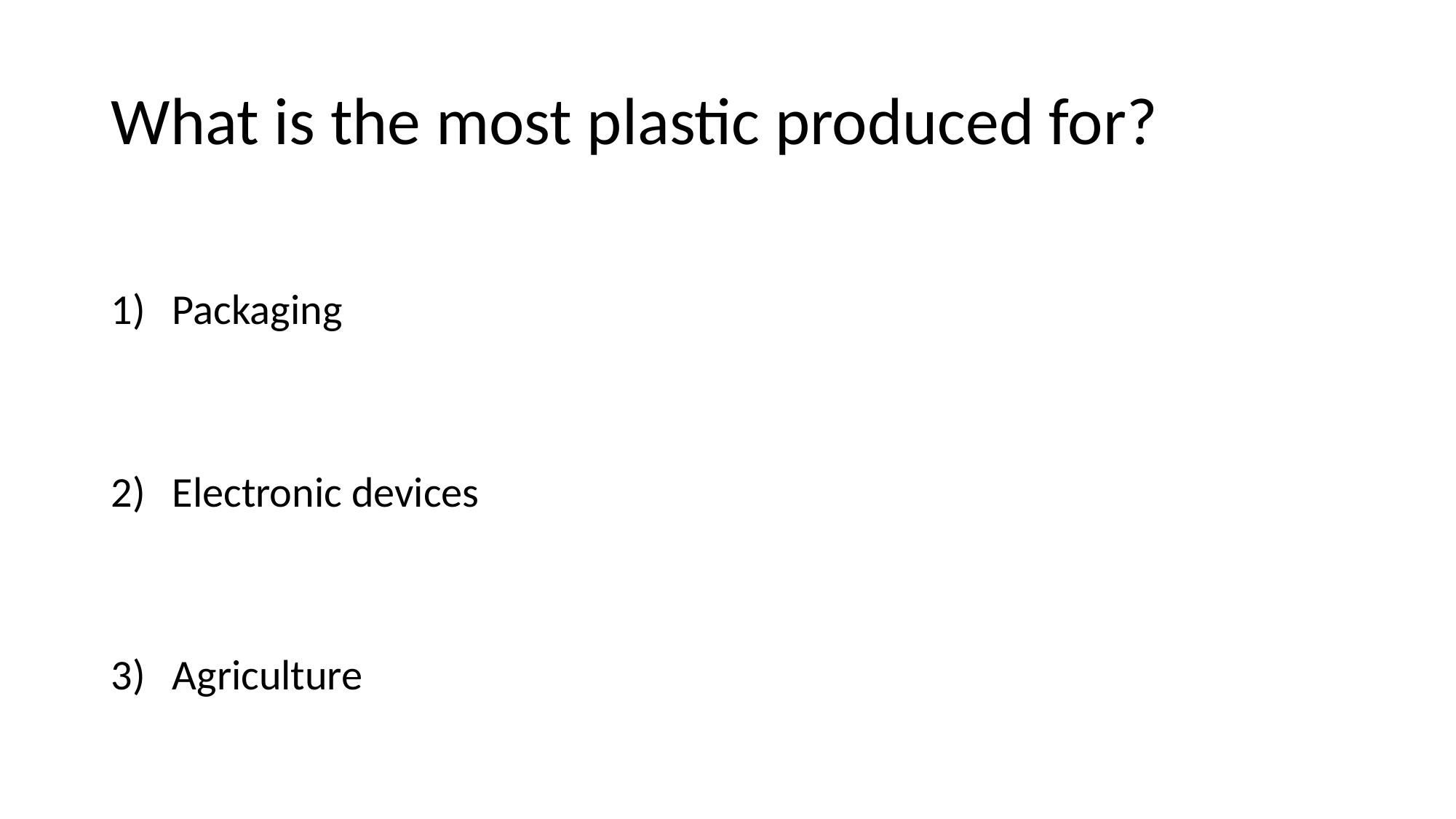

# What is the most plastic produced for?
Packaging

Electronic devices

Agriculture